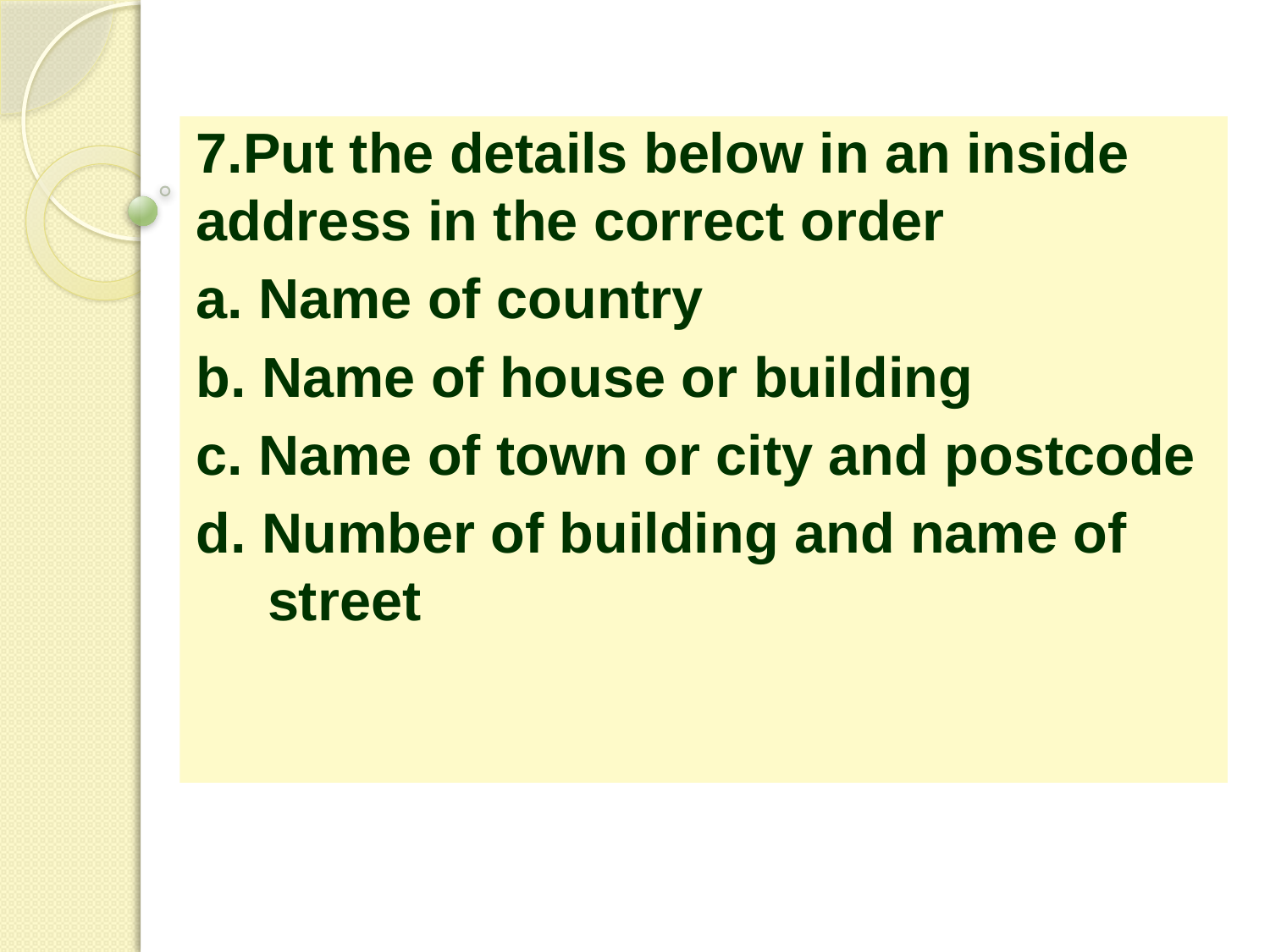

7.Put the details below in an inside address in the correct order
a. Name of country
b. Name of house or building
c. Name of town or city and postcode
d. Number of building and name of street